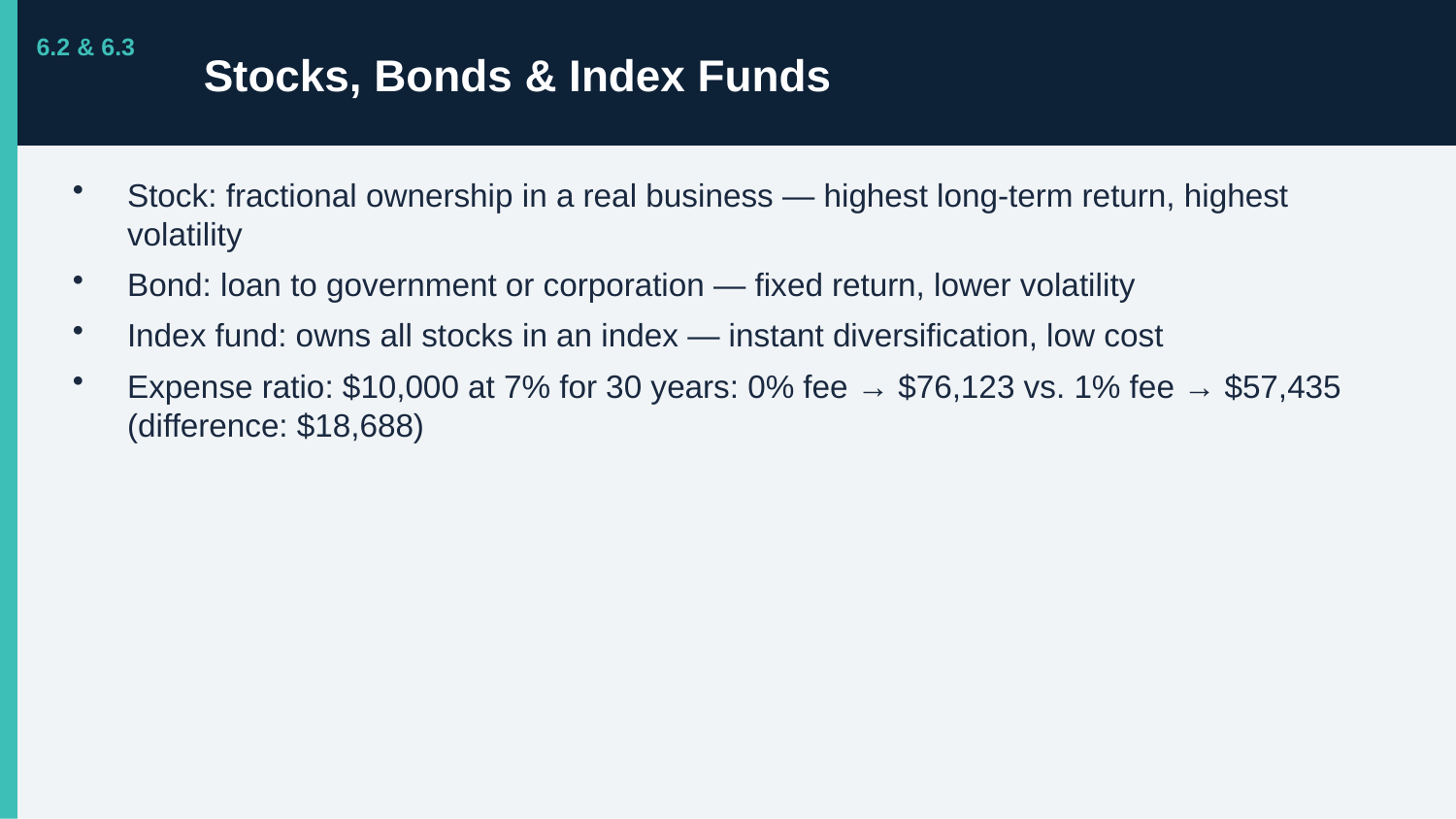

Stocks, Bonds & Index Funds
6.2 & 6.3
Stock: fractional ownership in a real business — highest long-term return, highest volatility
Bond: loan to government or corporation — fixed return, lower volatility
Index fund: owns all stocks in an index — instant diversification, low cost
Expense ratio: $10,000 at 7% for 30 years: 0% fee → $76,123 vs. 1% fee → $57,435 (difference: $18,688)